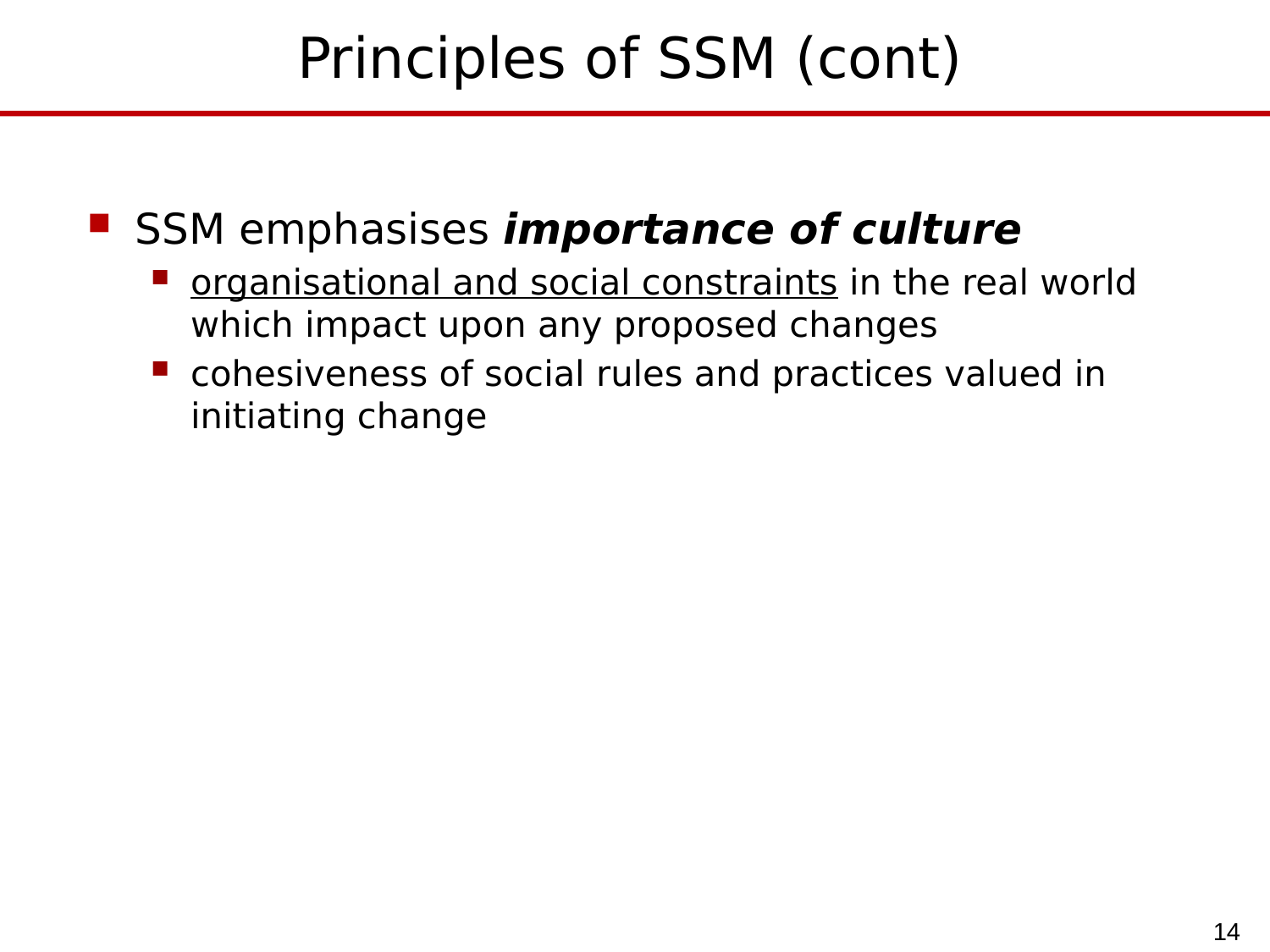

# Principles of SSM (cont)

SSM emphasises importance of culture
organisational and social constraints in the real world which impact upon any proposed changes
cohesiveness of social rules and practices valued in initiating change
14